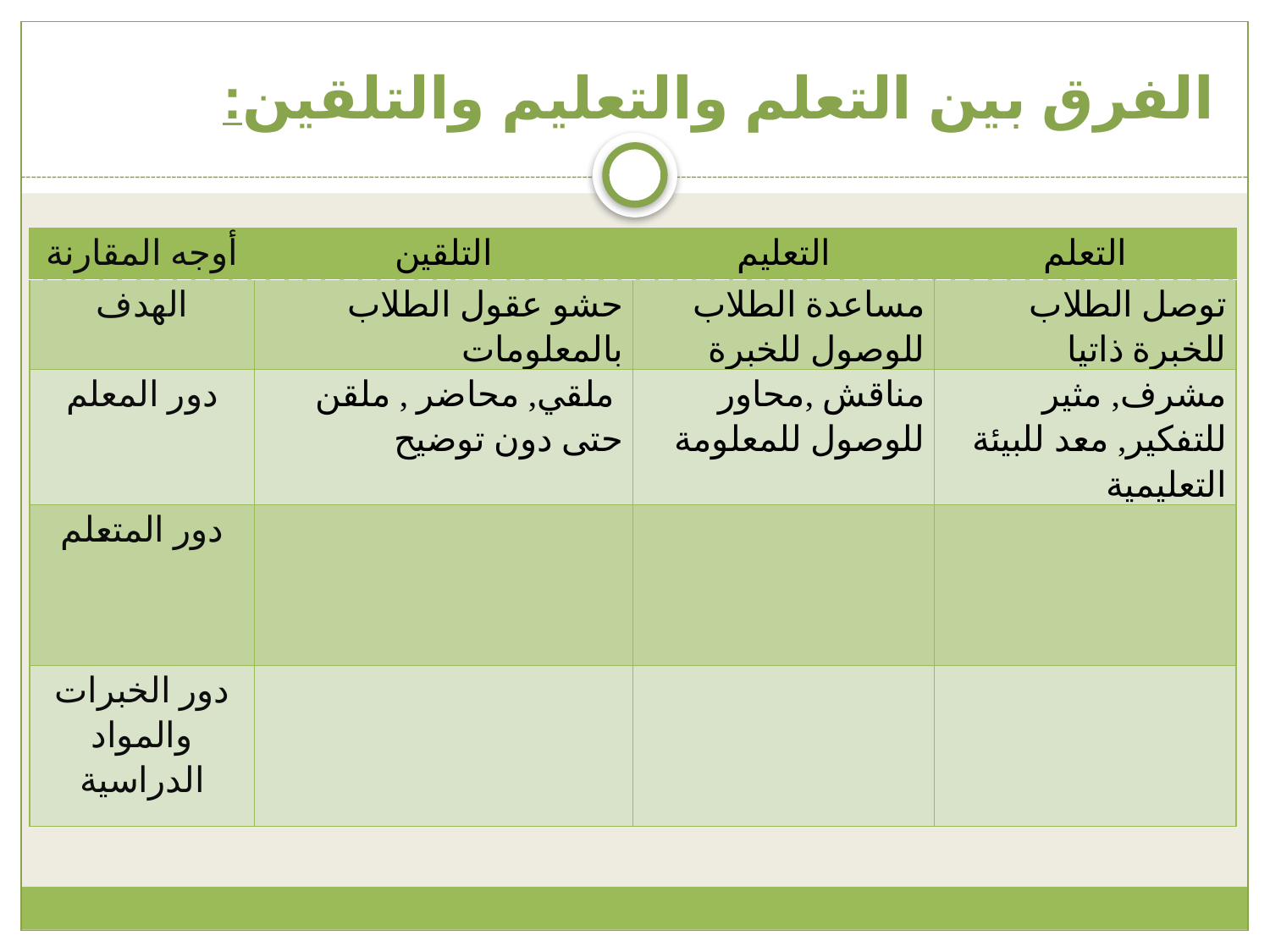

# الفرق بين التعلم والتعليم والتلقين:

| أوجه المقارنة | التلقين | التعليم | التعلم |
| --- | --- | --- | --- |
| الهدف | حشو عقول الطلاب بالمعلومات | مساعدة الطلاب للوصول للخبرة | توصل الطلاب للخبرة ذاتيا |
| دور المعلم | ملقي, محاضر , ملقن حتى دون توضيح | مناقش ,محاور للوصول للمعلومة | مشرف, مثير للتفكير, معد للبيئة التعليمية |
| دور المتعلم |  |  |  |
| دور الخبرات والمواد الدراسية |  |  |  |